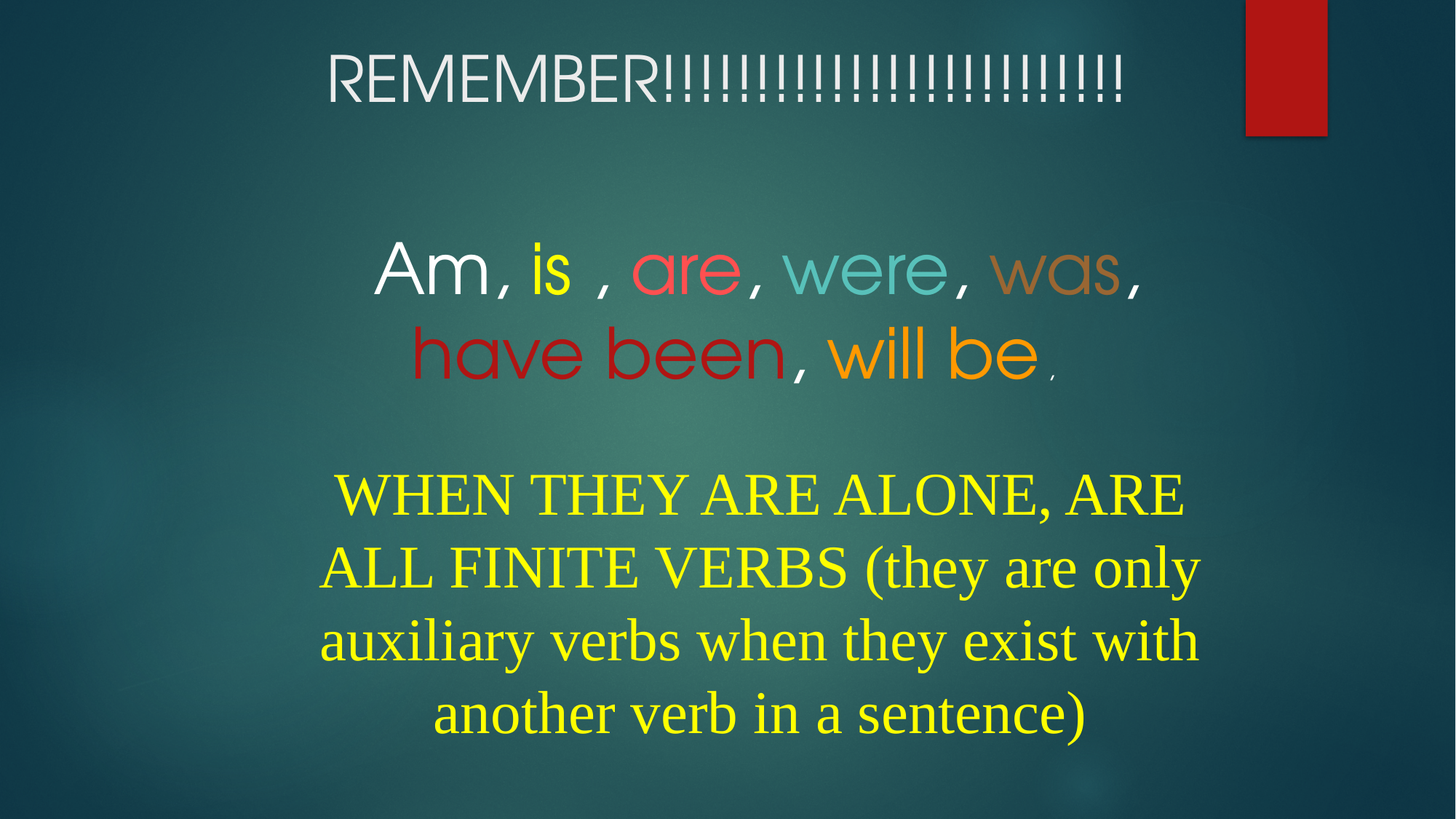

# REMEMBER!!!!!!!!!!!!!!!!!!!!!!!!!
Am, is , are, were, was, have been, will be ,

WHEN THEY ARE ALONE, ARE ALL FINITE VERBS (they are only auxiliary verbs when they exist with another verb in a sentence)